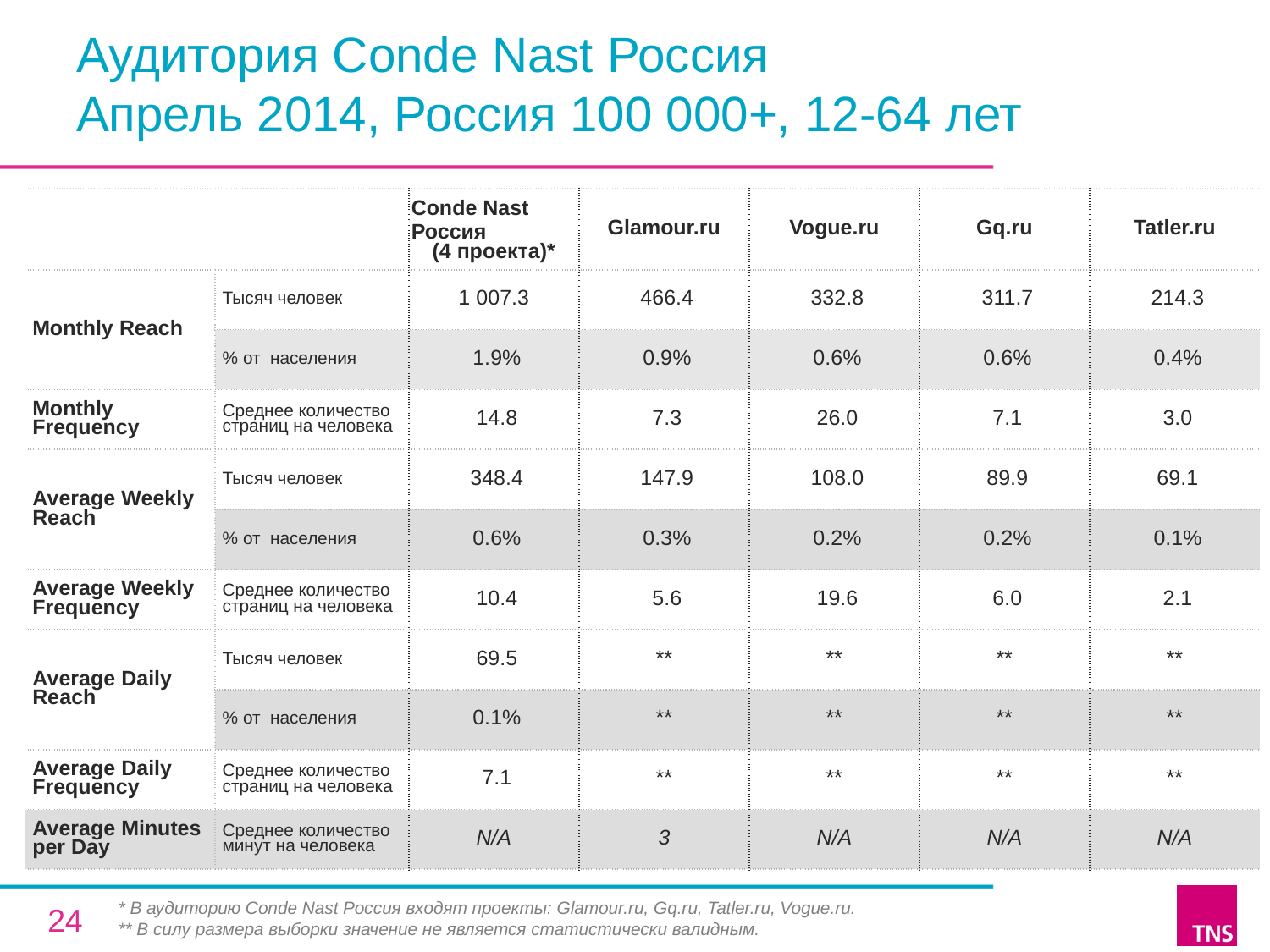

# Аудитория Conde Nast Россия Апрель 2014, Россия 100 000+, 12-64 лет
|  |  | Conde Nast Россия (4 проекта)\* | Glamour.ru | Vogue.ru | Gq.ru | Tatler.ru |
| --- | --- | --- | --- | --- | --- | --- |
| Monthly Reach | Тысяч человек | 1 007.3 | 466.4 | 332.8 | 311.7 | 214.3 |
|  | % от населения | 1.9% | 0.9% | 0.6% | 0.6% | 0.4% |
| Monthly Frequency | Среднее количество страниц на человека | 14.8 | 7.3 | 26.0 | 7.1 | 3.0 |
| Average Weekly Reach | Тысяч человек | 348.4 | 147.9 | 108.0 | 89.9 | 69.1 |
|  | % от населения | 0.6% | 0.3% | 0.2% | 0.2% | 0.1% |
| Average Weekly Frequency | Среднее количество страниц на человека | 10.4 | 5.6 | 19.6 | 6.0 | 2.1 |
| Average Daily Reach | Тысяч человек | 69.5 | \*\* | \*\* | \*\* | \*\* |
|  | % от населения | 0.1% | \*\* | \*\* | \*\* | \*\* |
| Average Daily Frequency | Среднее количество страниц на человека | 7.1 | \*\* | \*\* | \*\* | \*\* |
| Average Minutes per Day | Среднее количество минут на человека | N/A | 3 | N/A | N/A | N/A |
* В аудиторию Conde Nast Россия входят проекты: Glamour.ru, Gq.ru, Tatler.ru, Vogue.ru.
** В силу размера выборки значение не является статистически валидным.
24